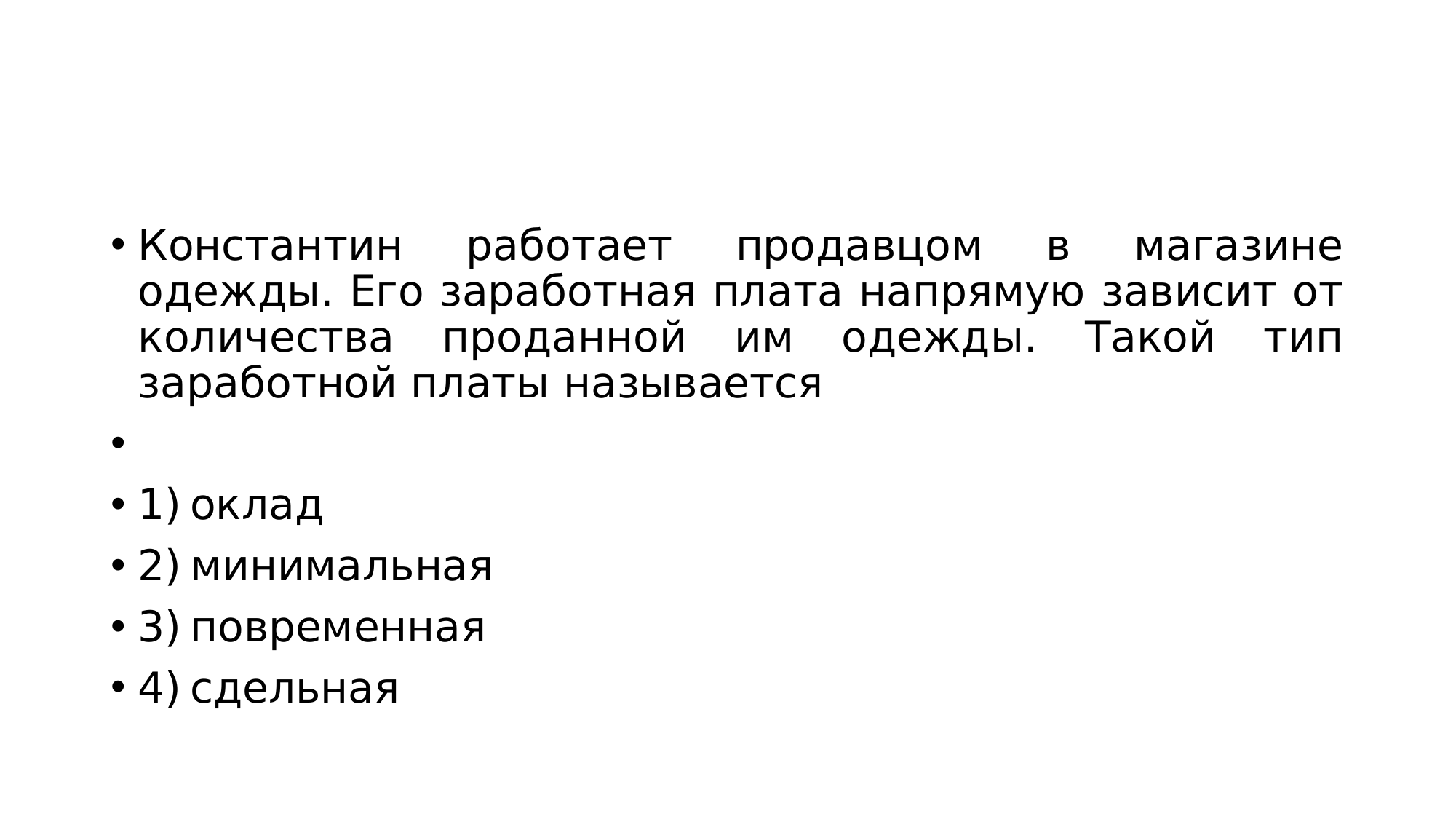

#
Константин работает продавцом в магазине одежды. Его заработная плата напрямую зависит от количества проданной им одежды. Такой тип заработной платы называется

1) оклад
2) минимальная
3) повременная
4) сдельная